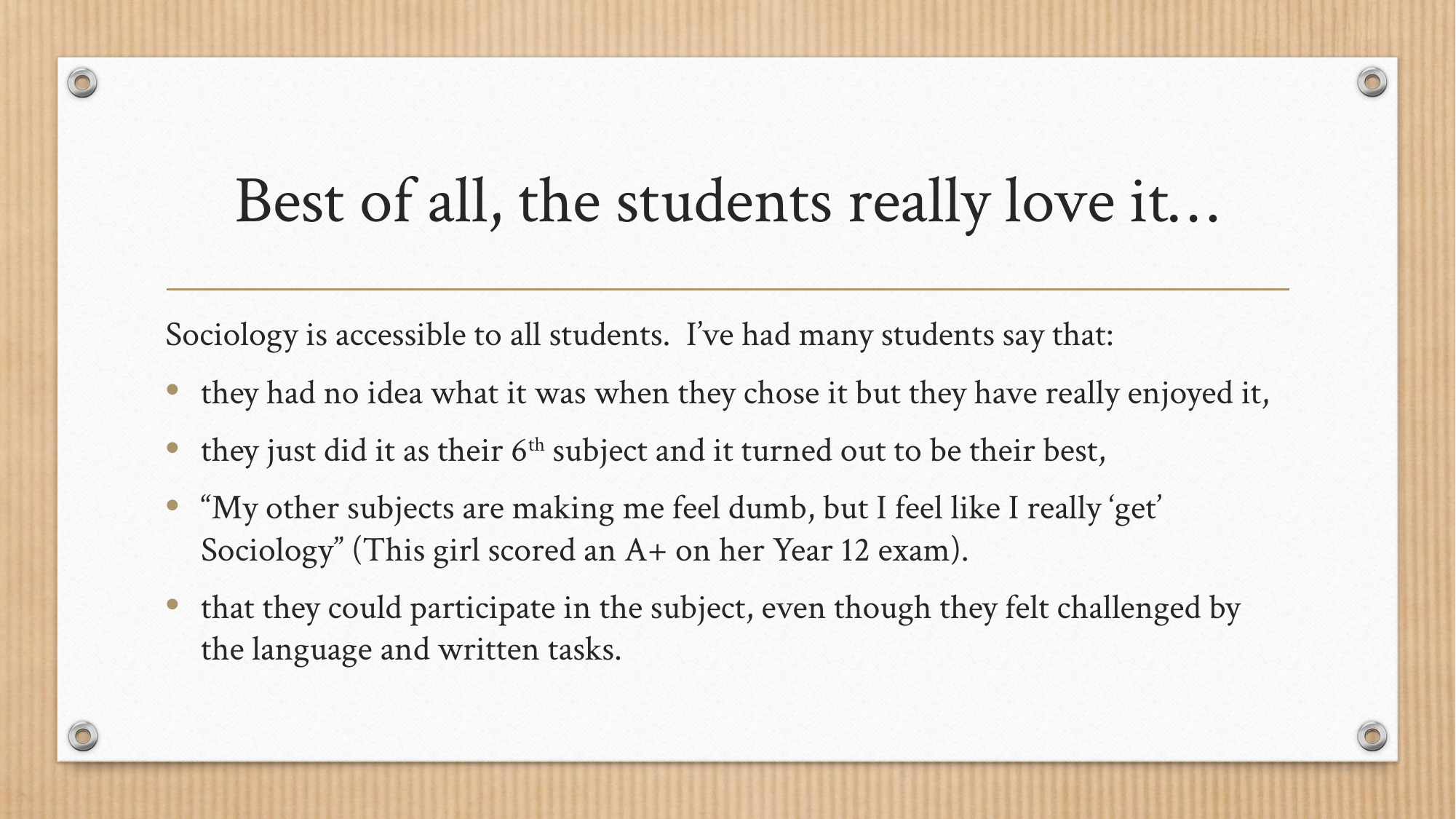

# Best of all, the students really love it…
Sociology is accessible to all students.  I’ve had many students say that:
they had no idea what it was when they chose it but they have really enjoyed it,
they just did it as their 6th subject and it turned out to be their best,
“My other subjects are making me feel dumb, but I feel like I really ‘get’ Sociology” (This girl scored an A+ on her Year 12 exam).
that they could participate in the subject, even though they felt challenged by the language and written tasks.